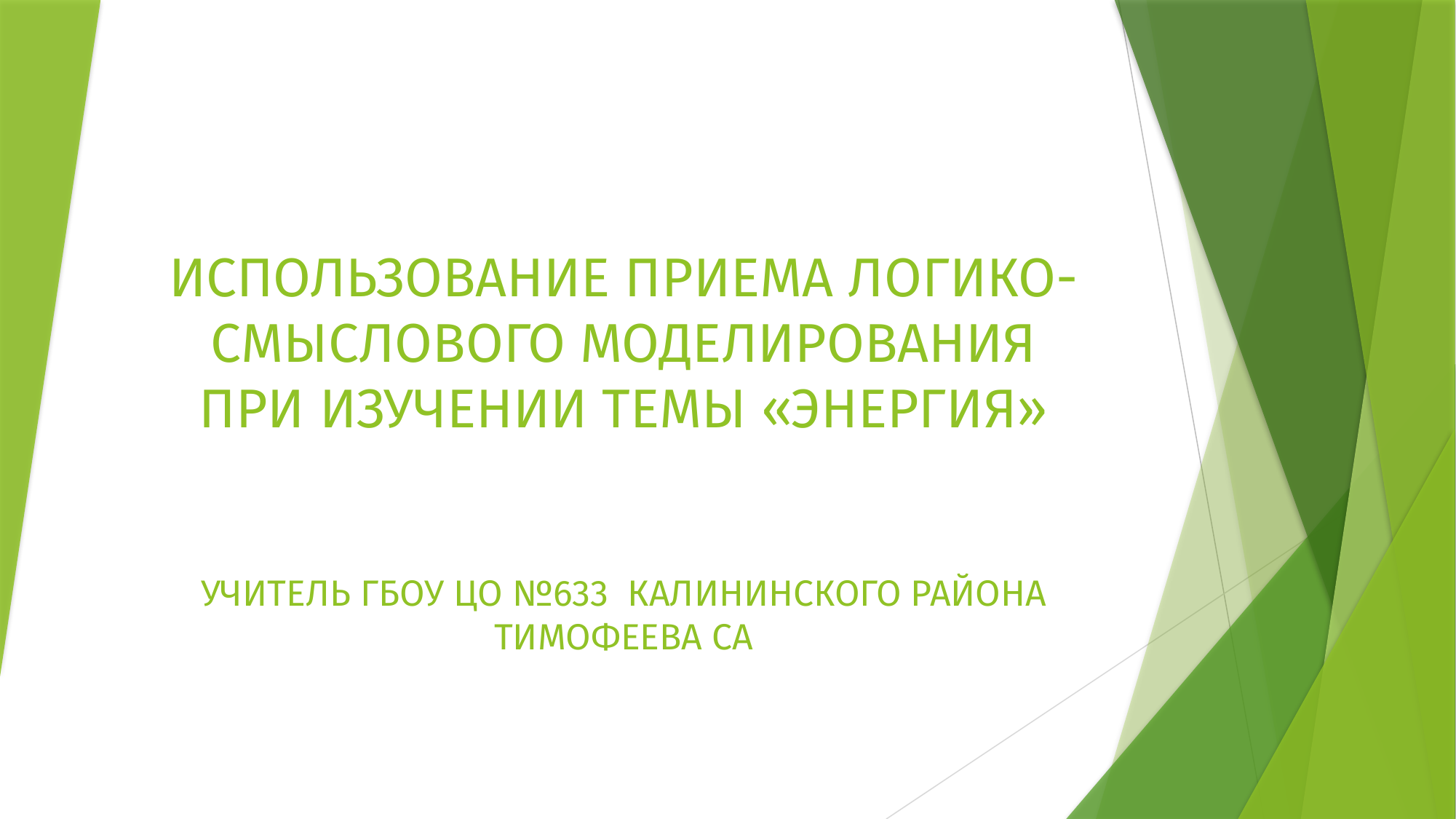

# ИСПОЛЬЗОВАНИЕ ПРИЕМА ЛОГИКО-СМЫСЛОВОГО МОДЕЛИРОВАНИЯ ПРИ ИЗУЧЕНИИ ТЕМЫ «ЭНЕРГИЯ» УЧИТЕЛЬ ГБОУ ЦО №633  КАЛИНИНСКОГО РАЙОНА ТИМОФЕЕВА СА